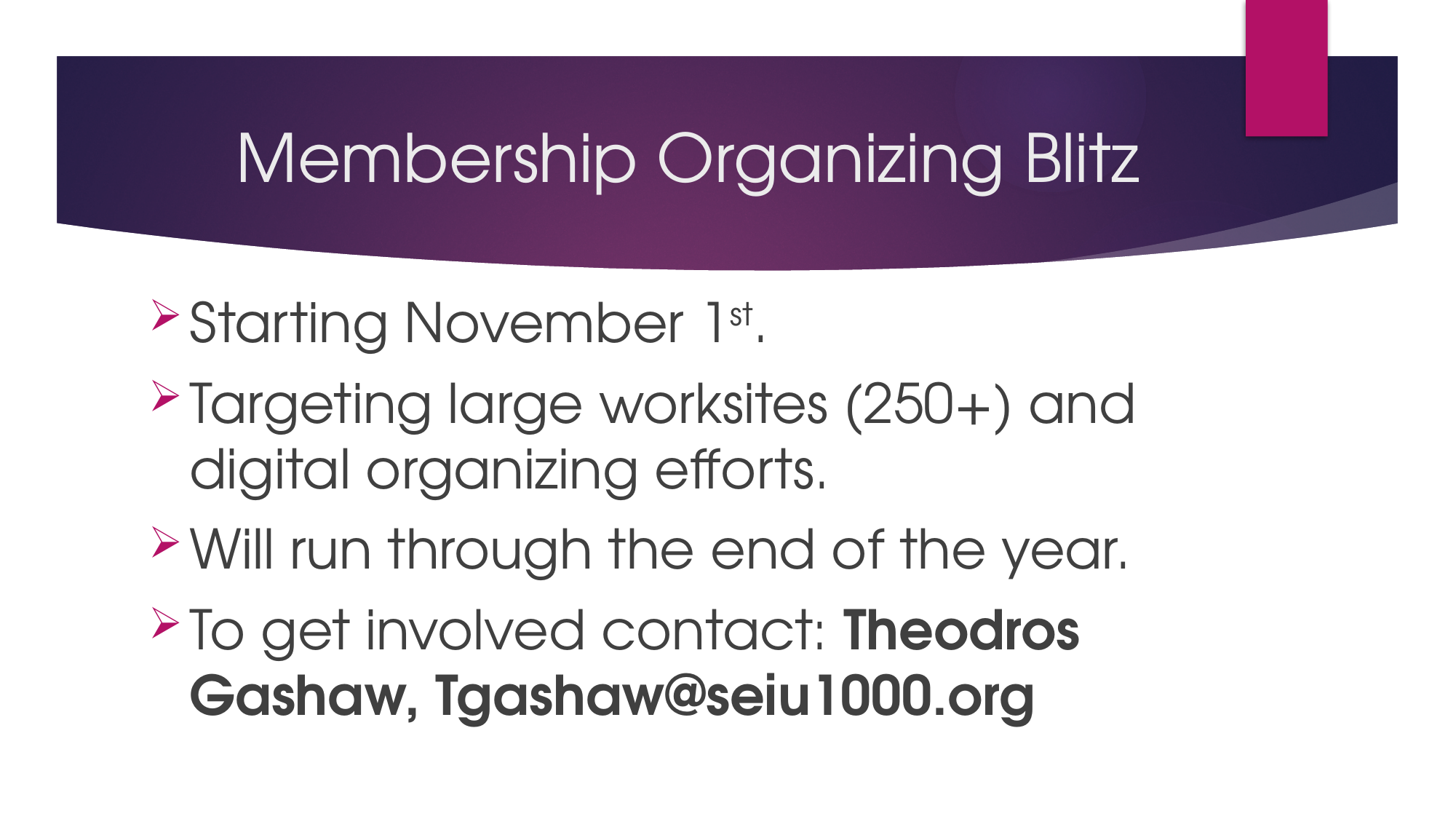

# Membership Organizing Blitz
Starting November 1st.
Targeting large worksites (250+) and digital organizing efforts.
Will run through the end of the year.
To get involved contact: Theodros Gashaw, Tgashaw@seiu1000.org